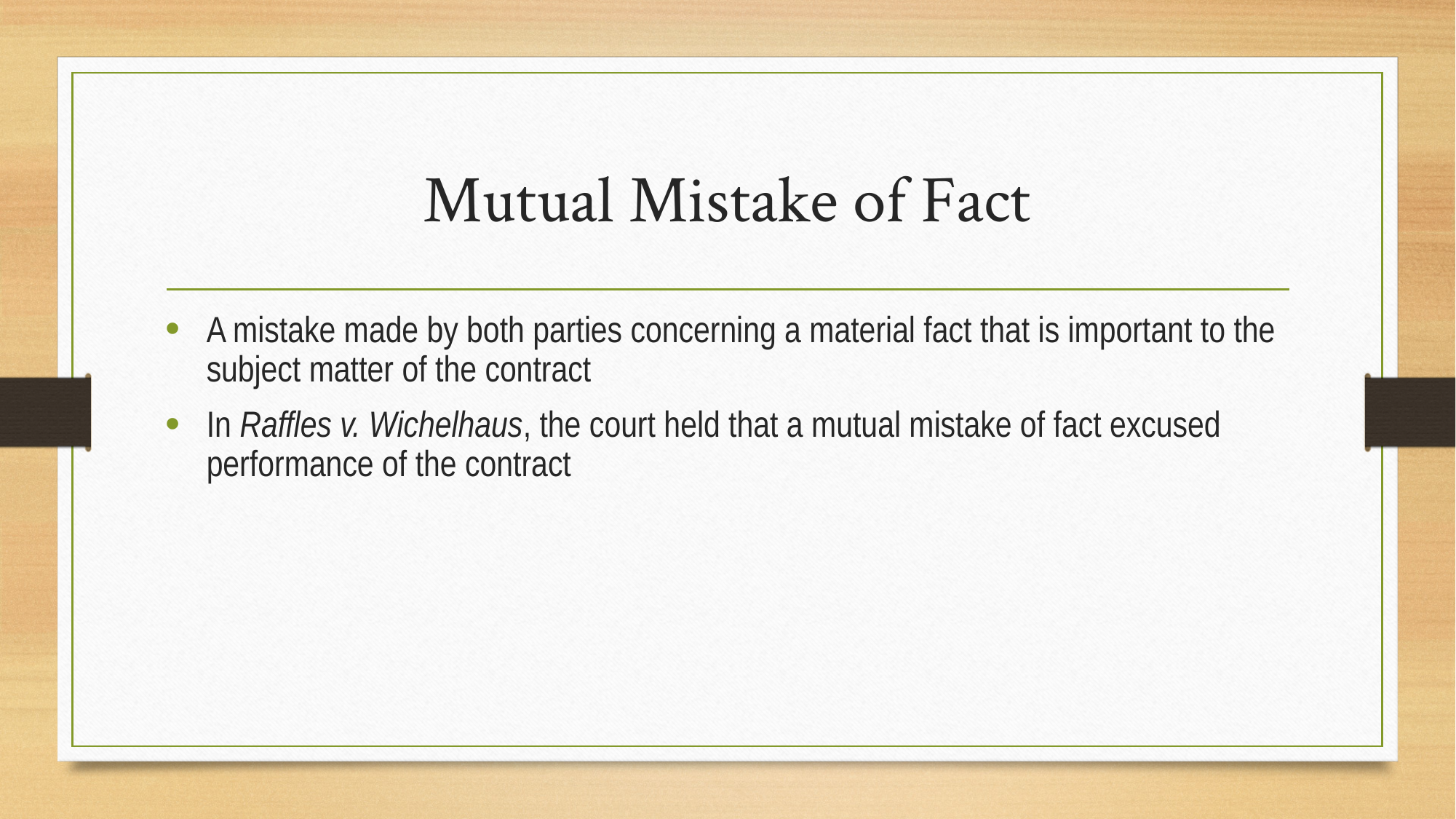

# Mutual Mistake of Fact
A mistake made by both parties concerning a material fact that is important to the subject matter of the contract
In Raffles v. Wichelhaus, the court held that a mutual mistake of fact excused performance of the contract